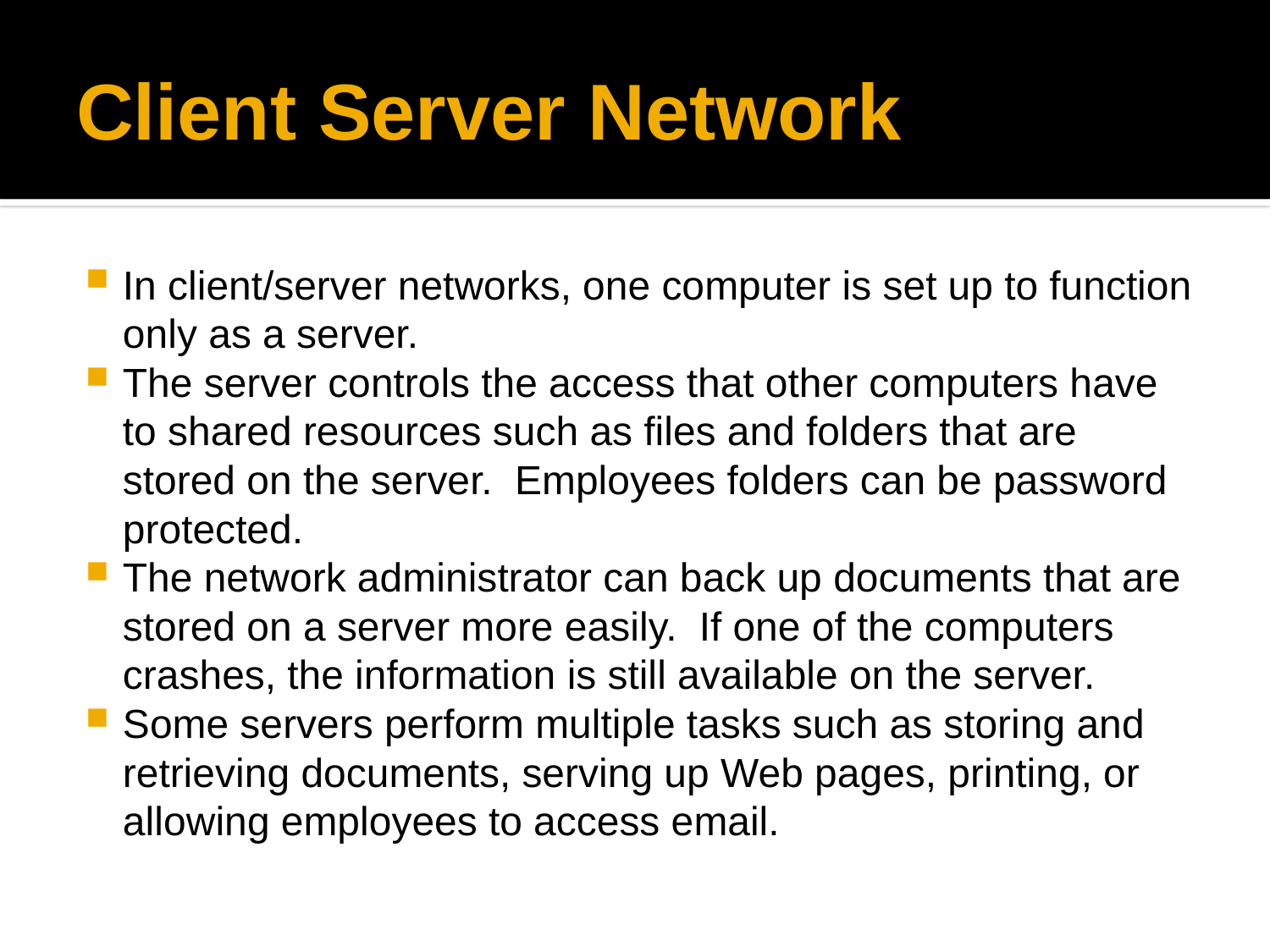

# Client Server Network
In client/server networks, one computer is set up to function only as a server.
The server controls the access that other computers have to shared resources such as files and folders that are stored on the server.  Employees folders can be password protected.
The network administrator can back up documents that are stored on a server more easily.  If one of the computers crashes, the information is still available on the server.
Some servers perform multiple tasks such as storing and retrieving documents, serving up Web pages, printing, or allowing employees to access email.